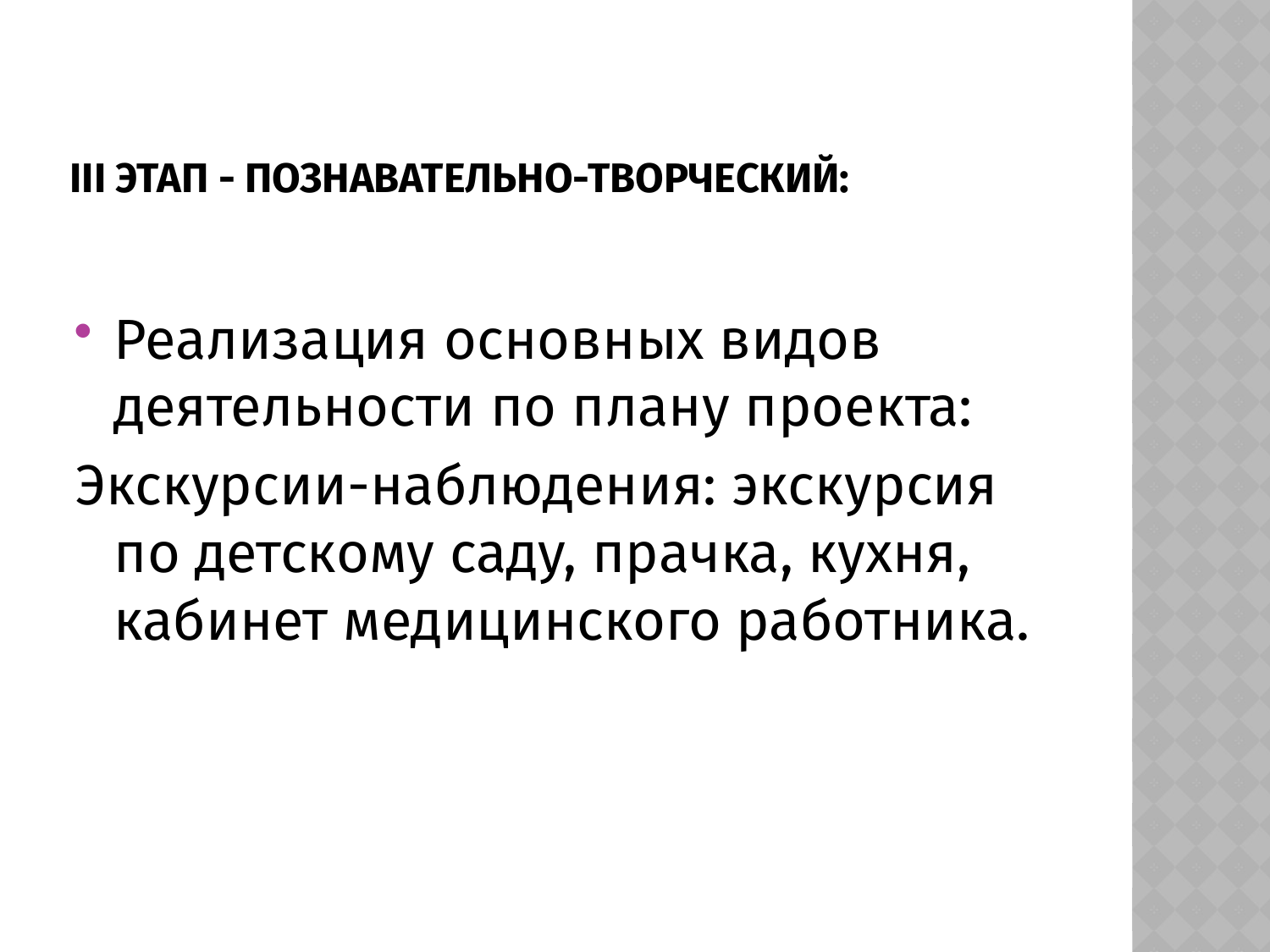

# III этап - Познавательно-творческий:
Реализация основных видов деятельности по плану проекта:
Экскурсии-наблюдения: экскурсия по детскому саду, прачка, кухня, кабинет медицинского работника.